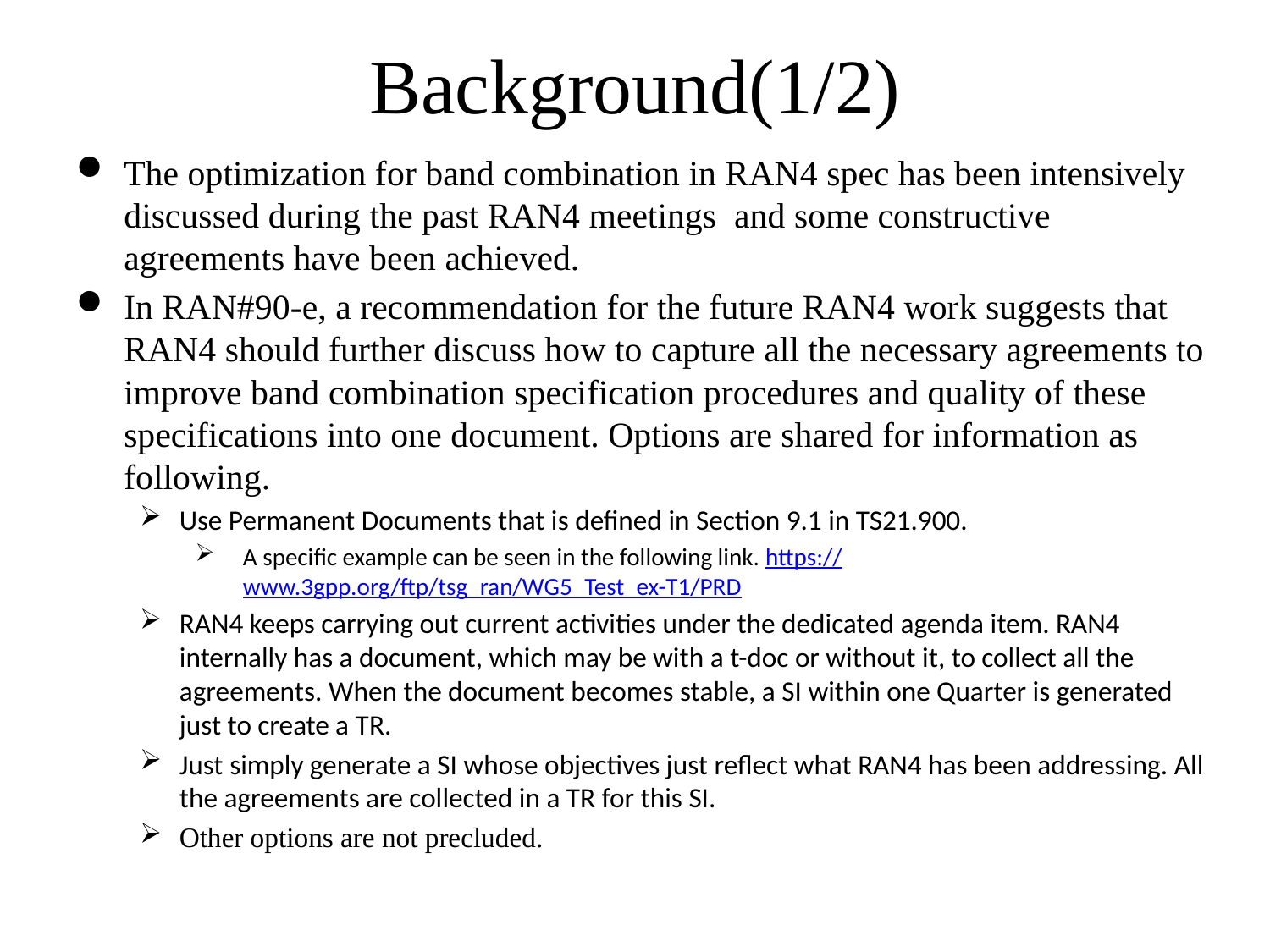

# Background(1/2)
The optimization for band combination in RAN4 spec has been intensively discussed during the past RAN4 meetings  and some constructive agreements have been achieved.
In RAN#90-e, a recommendation for the future RAN4 work suggests that RAN4 should further discuss how to capture all the necessary agreements to improve band combination specification procedures and quality of these specifications into one document. Options are shared for information as following.
Use Permanent Documents that is defined in Section 9.1 in TS21.900.
A specific example can be seen in the following link. https://www.3gpp.org/ftp/tsg_ran/WG5_Test_ex-T1/PRD
RAN4 keeps carrying out current activities under the dedicated agenda item. RAN4 internally has a document, which may be with a t-doc or without it, to collect all the agreements. When the document becomes stable, a SI within one Quarter is generated just to create a TR.
Just simply generate a SI whose objectives just reflect what RAN4 has been addressing. All the agreements are collected in a TR for this SI.
Other options are not precluded.